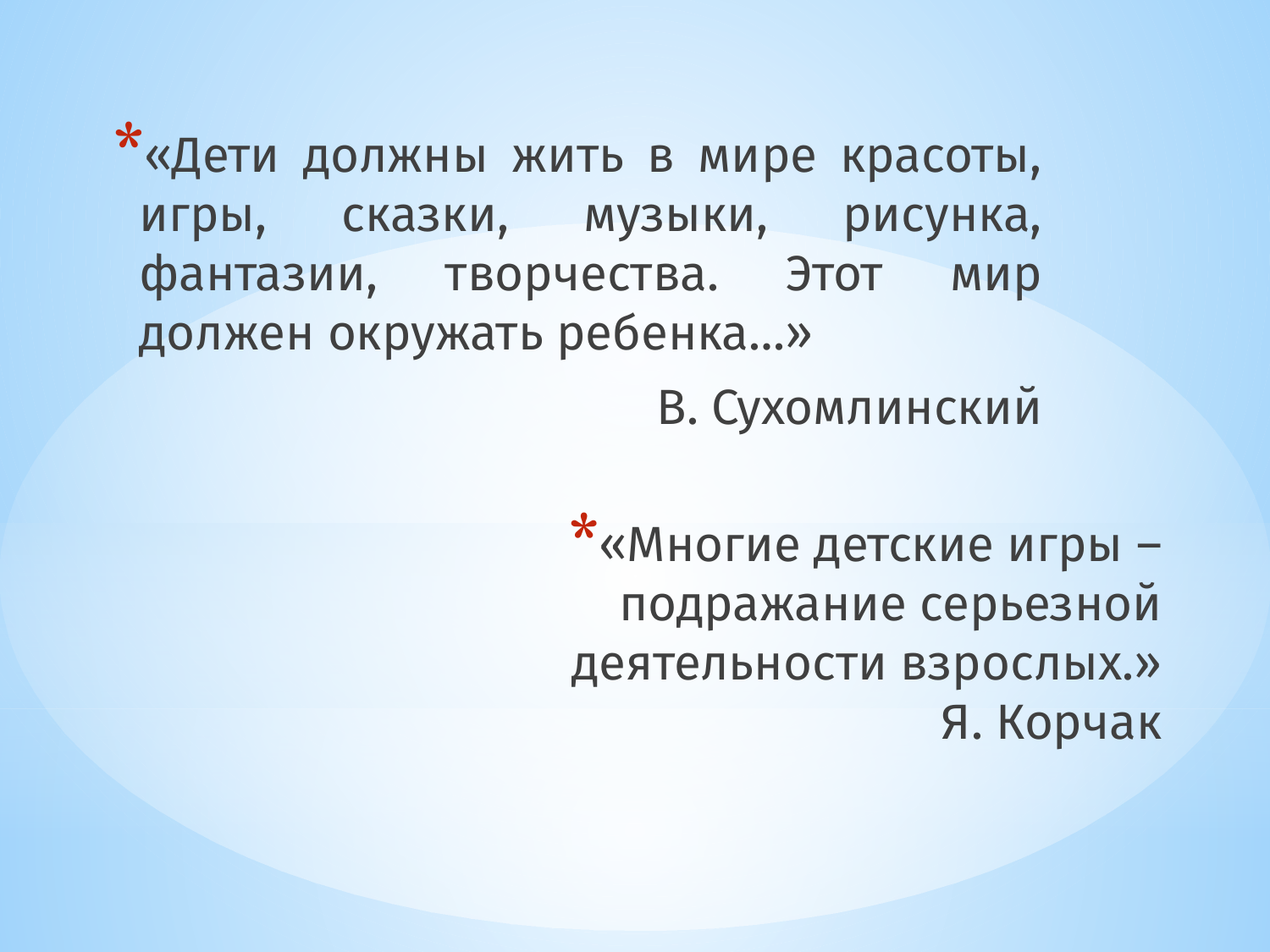

«Дети должны жить в мире красоты, игры, сказки, музыки, рисунка, фантазии, творчества. Этот мир должен окружать ребенка…»
В. Сухомлинский
# «Многие детские игры – подражание серьезной деятельности взрослых.» Я. Корчак